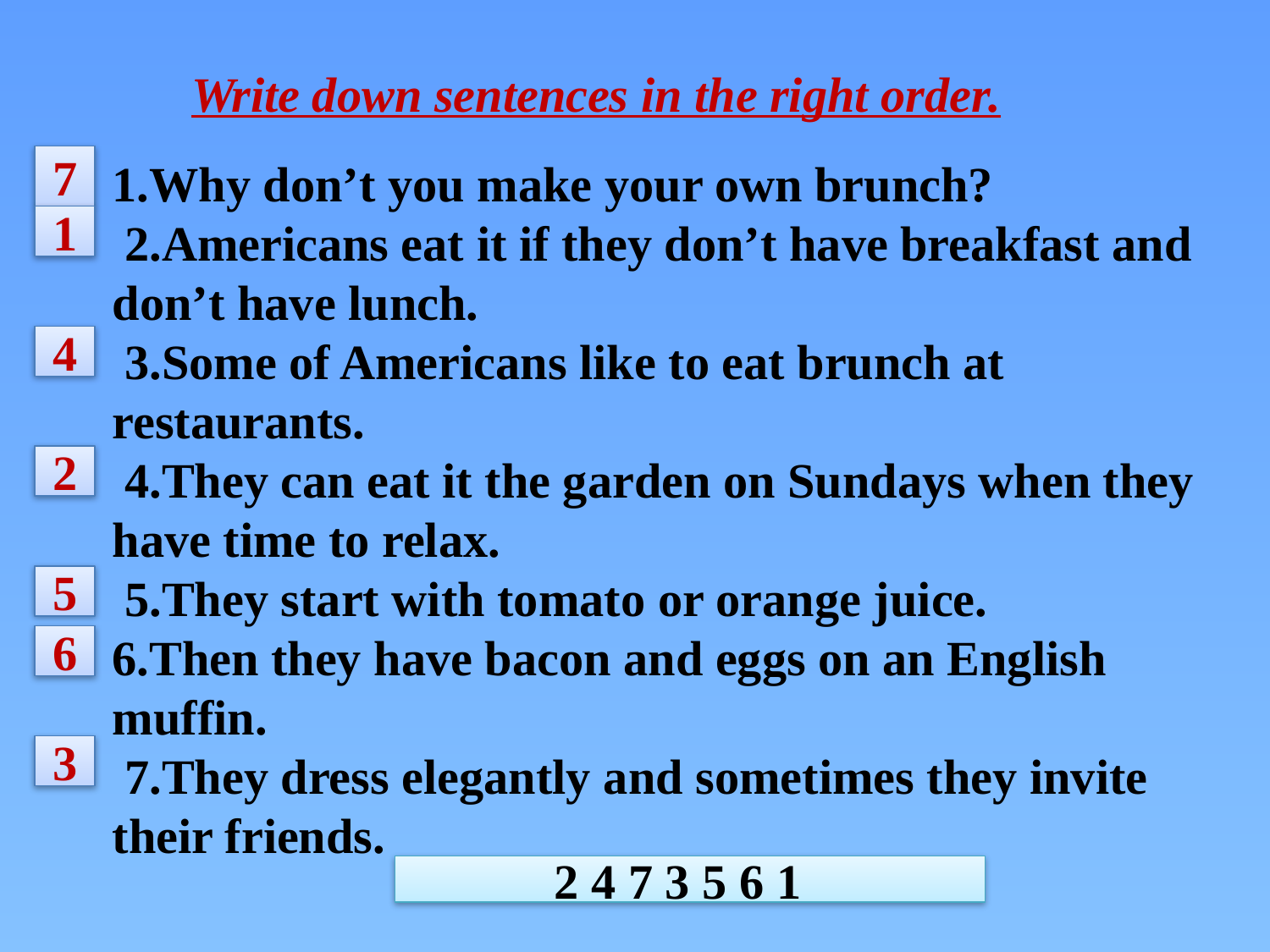

Write down sentences in the right order.
7
1.Why don’t you make your own brunch?
 2.Americans eat it if they don’t have breakfast and don’t have lunch.
 3.Some of Americans like to eat brunch at restaurants.
 4.They can eat it the garden on Sundays when they have time to relax.
 5.They start with tomato or orange juice.
6.Then they have bacon and eggs on an English muffin.
 7.They dress elegantly and sometimes they invite their friends.
1
4
2
5
6
3
2 4 7 3 5 6 1